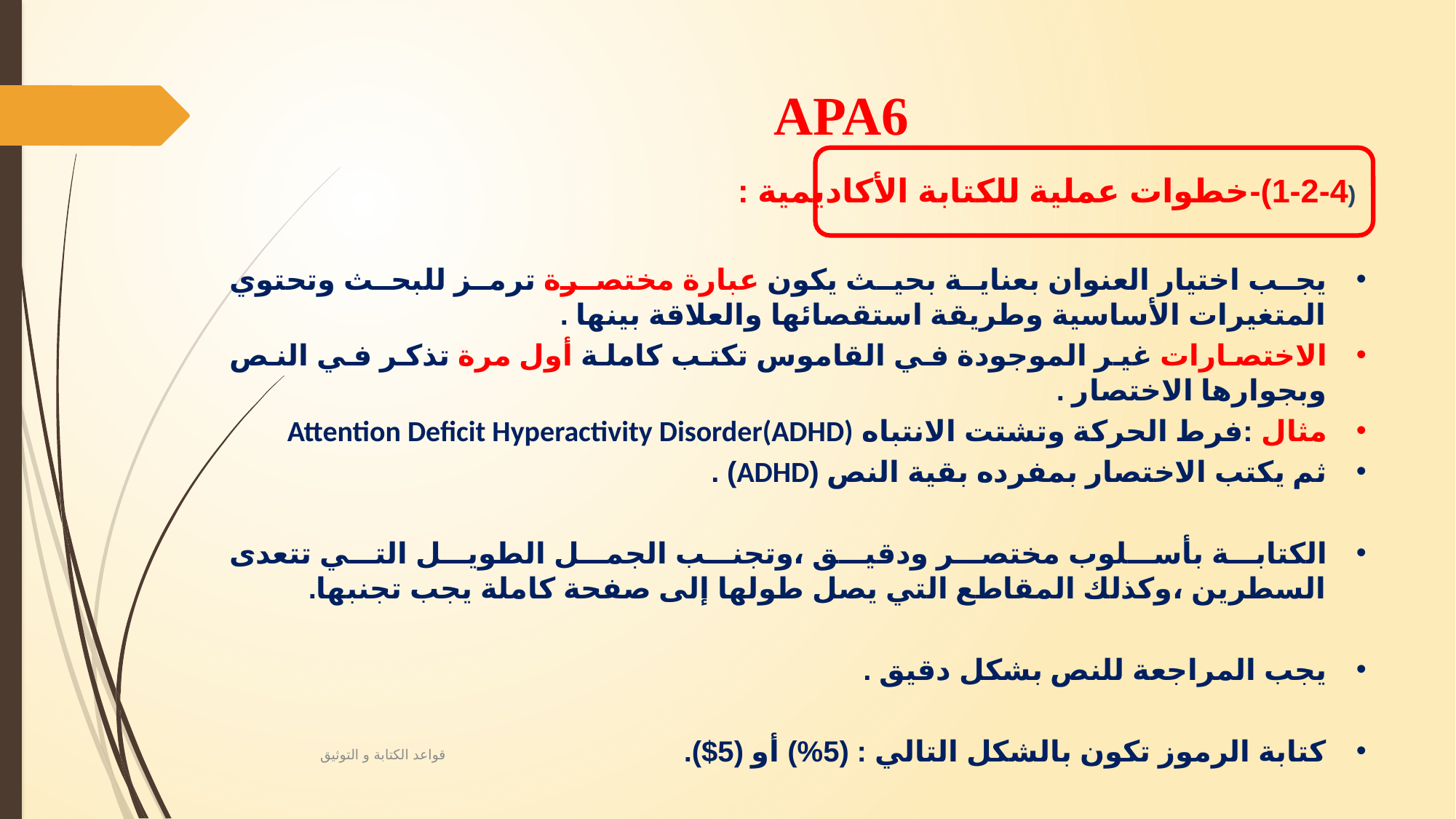

# APA6

 (1-2-4)-خطوات عملية للكتابة الأكاديمية :

يجب اختيار العنوان بعناية بحيث يكون عبارة مختصرة ترمز للبحث وتحتوي المتغيرات الأساسية وطريقة استقصائها والعلاقة بينها .
الاختصارات غير الموجودة في القاموس تكتب كاملة أول مرة تذكر في النص وبجوارها الاختصار .
مثال :فرط الحركة وتشتت الانتباه Attention Deficit Hyperactivity Disorder(ADHD)
ثم يكتب الاختصار بمفرده بقية النص (ADHD) .

الكتابة بأسلوب مختصر ودقيق ،وتجنب الجمل الطويل التي تتعدى السطرين ،وكذلك المقاطع التي يصل طولها إلى صفحة كاملة يجب تجنبها.

يجب المراجعة للنص بشكل دقيق .

كتابة الرموز تكون بالشكل التالي : (5%) أو (5$).

قواعد الكتابة و التوثيق